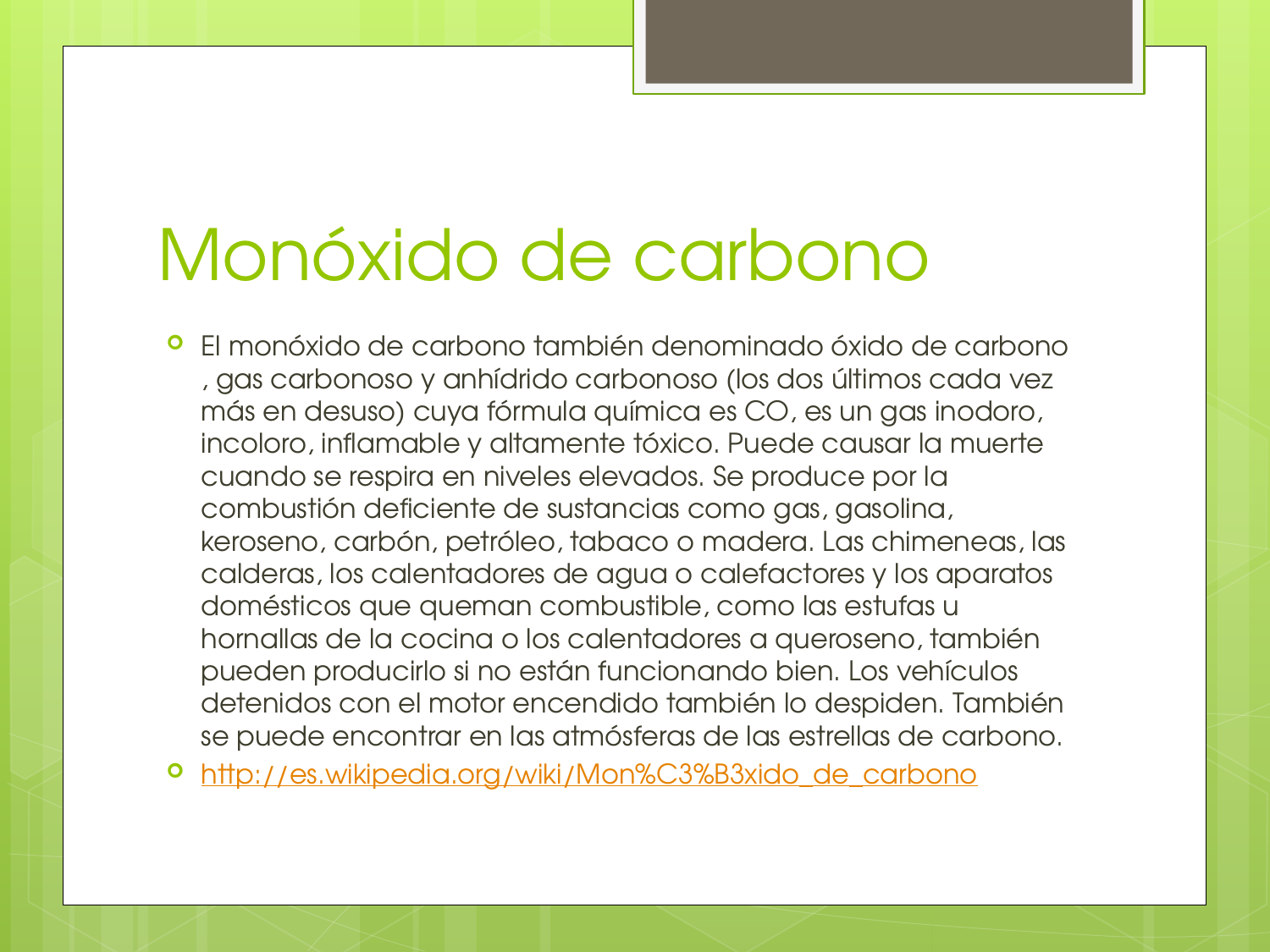

# Monóxido de carbono
El monóxido de carbono también denominado óxido de carbono , gas carbonoso y anhídrido carbonoso (los dos últimos cada vez más en desuso) cuya fórmula química es CO, es un gas inodoro, incoloro, inflamable y altamente tóxico. Puede causar la muerte cuando se respira en niveles elevados. Se produce por la combustión deficiente de sustancias como gas, gasolina, keroseno, carbón, petróleo, tabaco o madera. Las chimeneas, las calderas, los calentadores de agua o calefactores y los aparatos domésticos que queman combustible, como las estufas u hornallas de la cocina o los calentadores a queroseno, también pueden producirlo si no están funcionando bien. Los vehículos detenidos con el motor encendido también lo despiden. También se puede encontrar en las atmósferas de las estrellas de carbono.
http://es.wikipedia.org/wiki/Mon%C3%B3xido_de_carbono